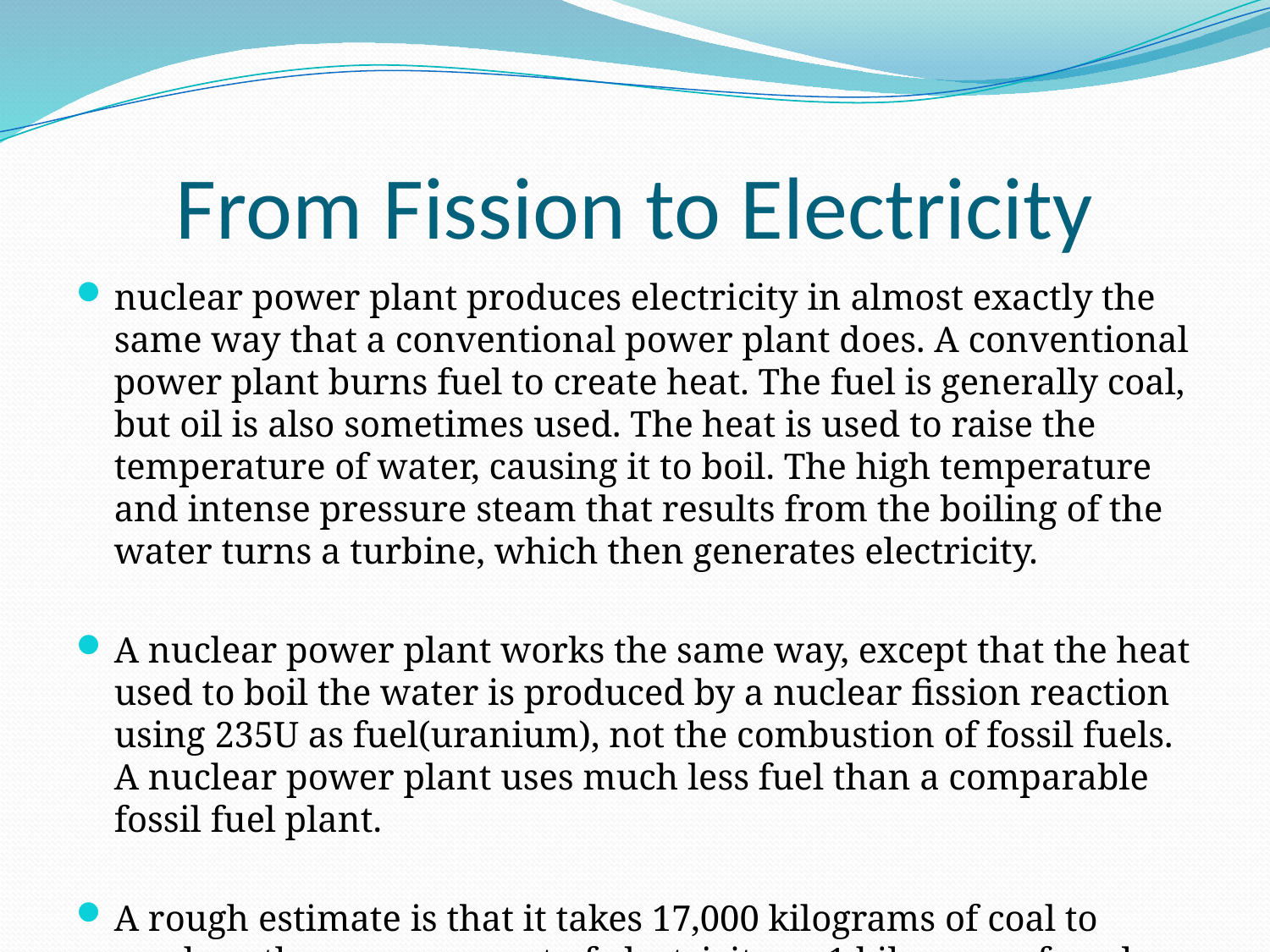

# From Fission to Electricity
nuclear power plant produces electricity in almost exactly the same way that a conventional power plant does. A conventional power plant burns fuel to create heat. The fuel is generally coal, but oil is also sometimes used. The heat is used to raise the temperature of water, causing it to boil. The high temperature and intense pressure steam that results from the boiling of the water turns a turbine, which then generates electricity.

A nuclear power plant works the same way, except that the heat used to boil the water is produced by a nuclear fission reaction using 235U as fuel(uranium), not the combustion of fossil fuels. A nuclear power plant uses much less fuel than a comparable fossil fuel plant.

A rough estimate is that it takes 17,000 kilograms of coal to produce the same amount of electricity as 1 kilogram of nuclear uranium fuel.